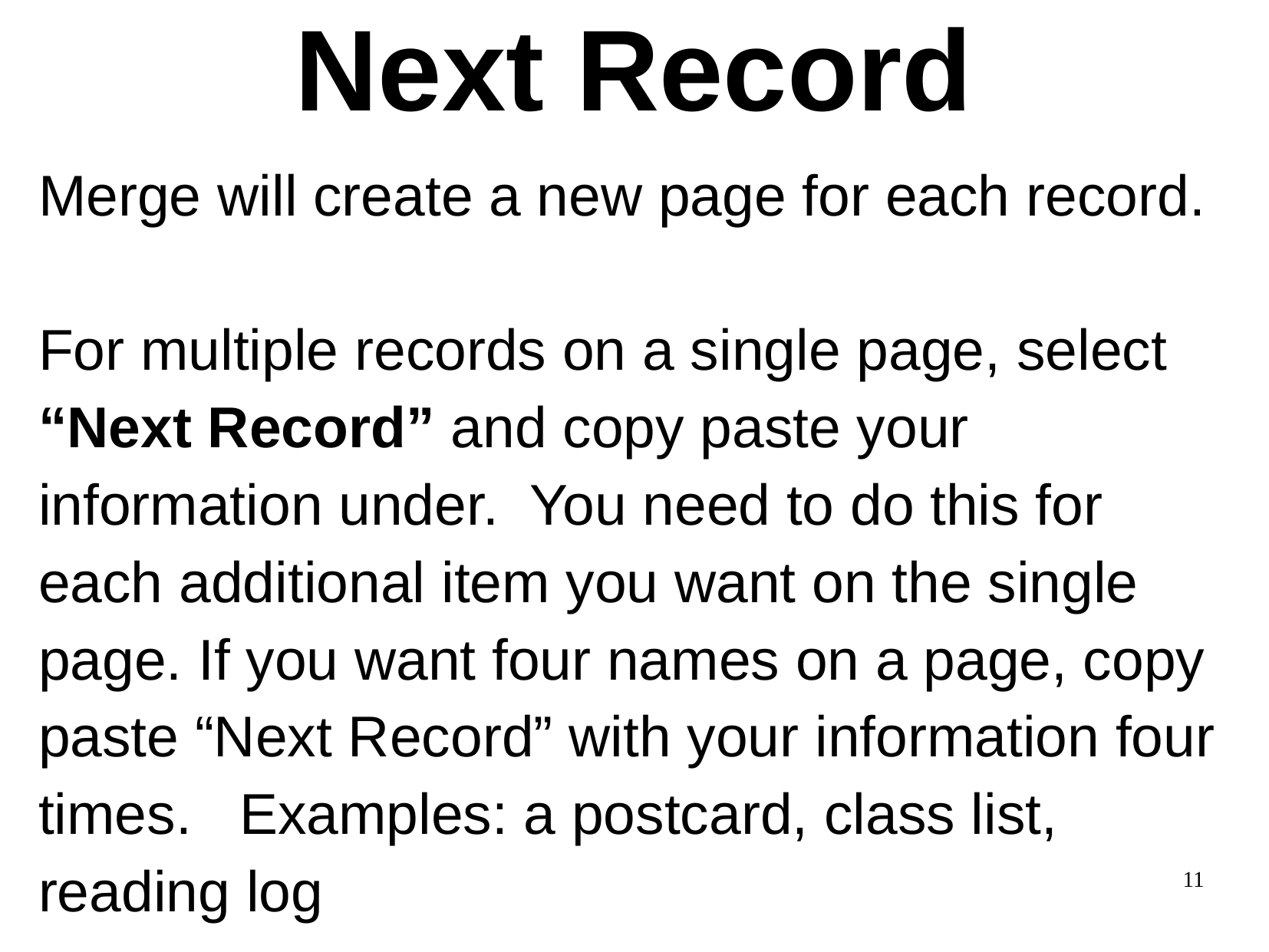

# Next Record
Merge will create a new page for each record.

For multiple records on a single page, select “Next Record” and copy paste your information under.  You need to do this for each additional item you want on the single page. If you want four names on a page, copy paste “Next Record” with your information four times.   Examples: a postcard, class list, reading log
11